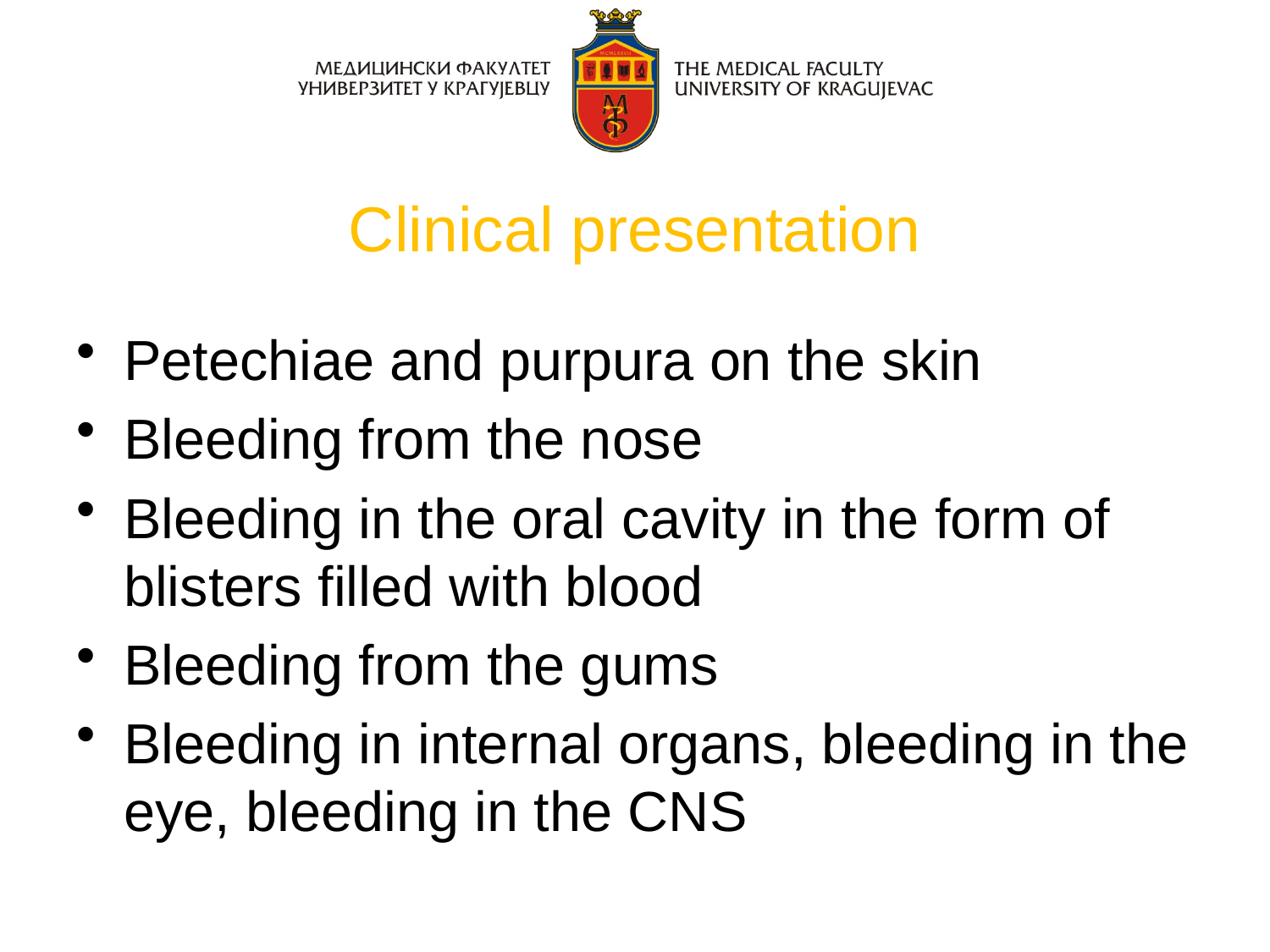

# Clinical presentation
Petechiae and purpura on the skin
Bleeding from the nose
Bleeding in the oral cavity in the form of blisters filled with blood
Bleeding from the gums
Bleeding in internal organs, bleeding in the eye, bleeding in the CNS